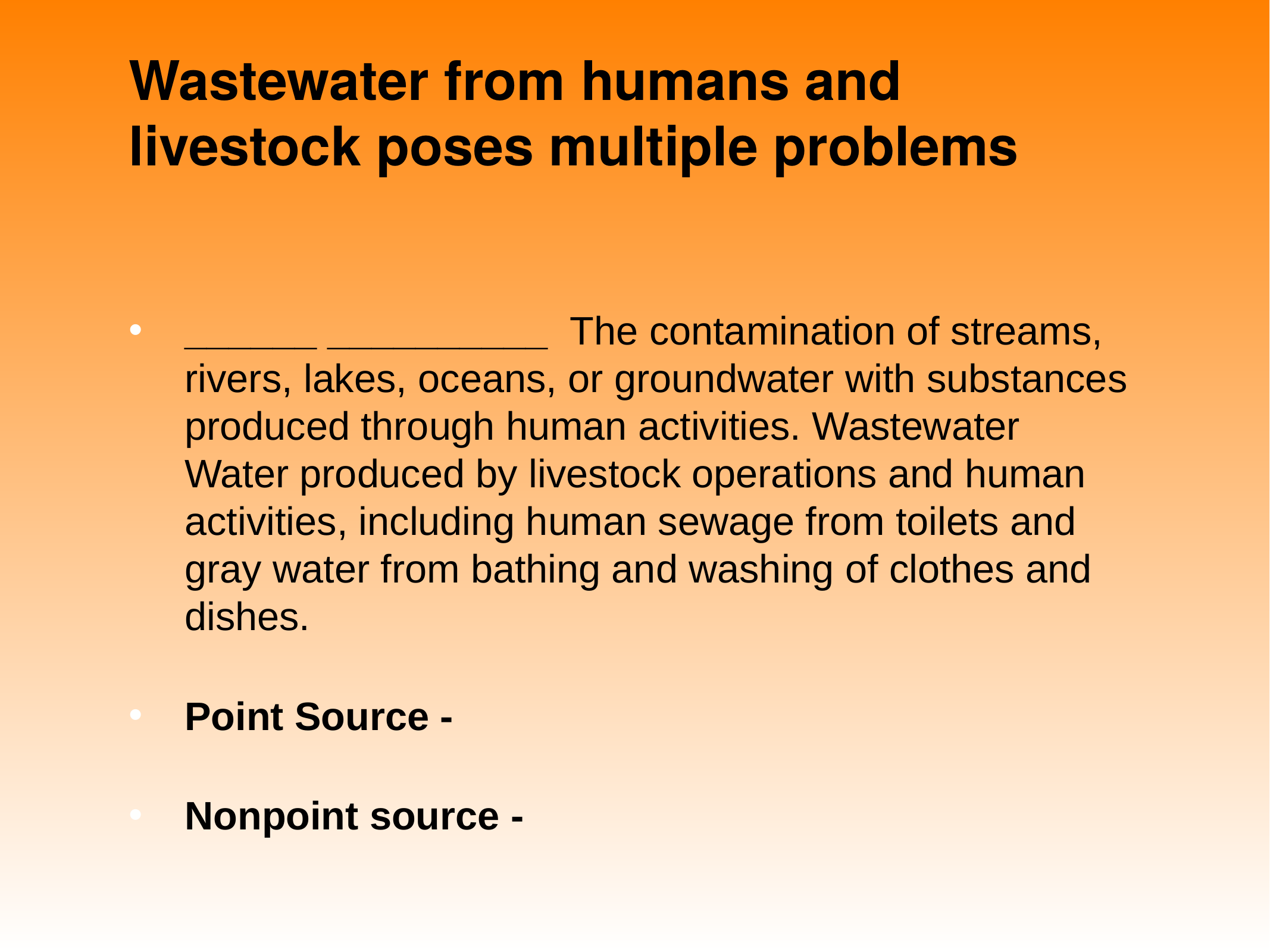

# Wastewater from humans and livestock poses multiple problems

______ __________  The contamination of streams, rivers, lakes, oceans, or groundwater with substances produced through human activities. Wastewater  Water produced by livestock operations and human activities, including human sewage from toilets and gray water from bathing and washing of clothes and dishes.
Point Source -
Nonpoint source -